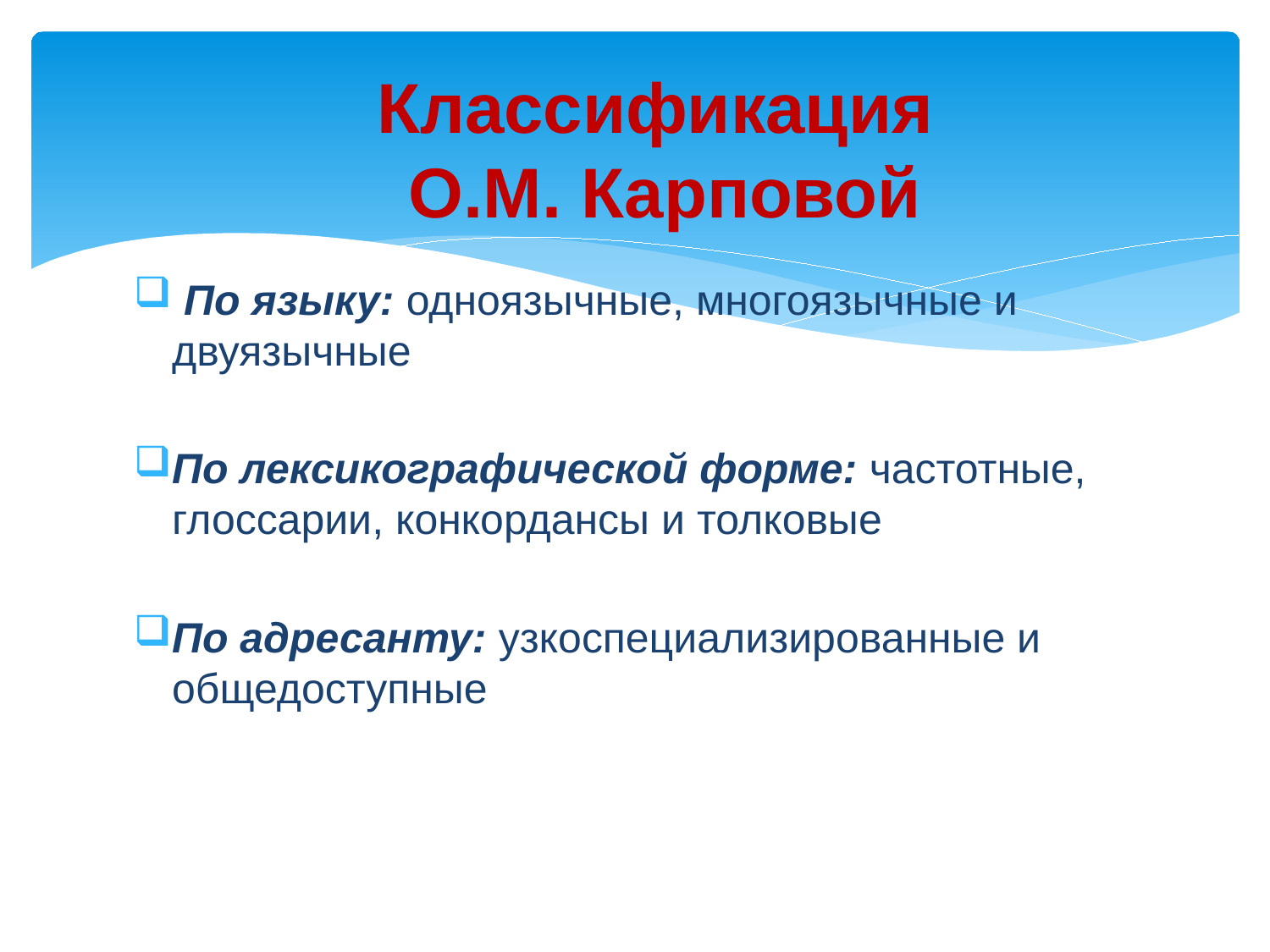

#
Классификация
 О.М. Карповой
 По языку: одноязычные, многоязычные и двуязычные

По лексикографической форме: частотные, глоссарии, конкордансы и толковые

По адресанту: узкоспециализированные и общедоступные